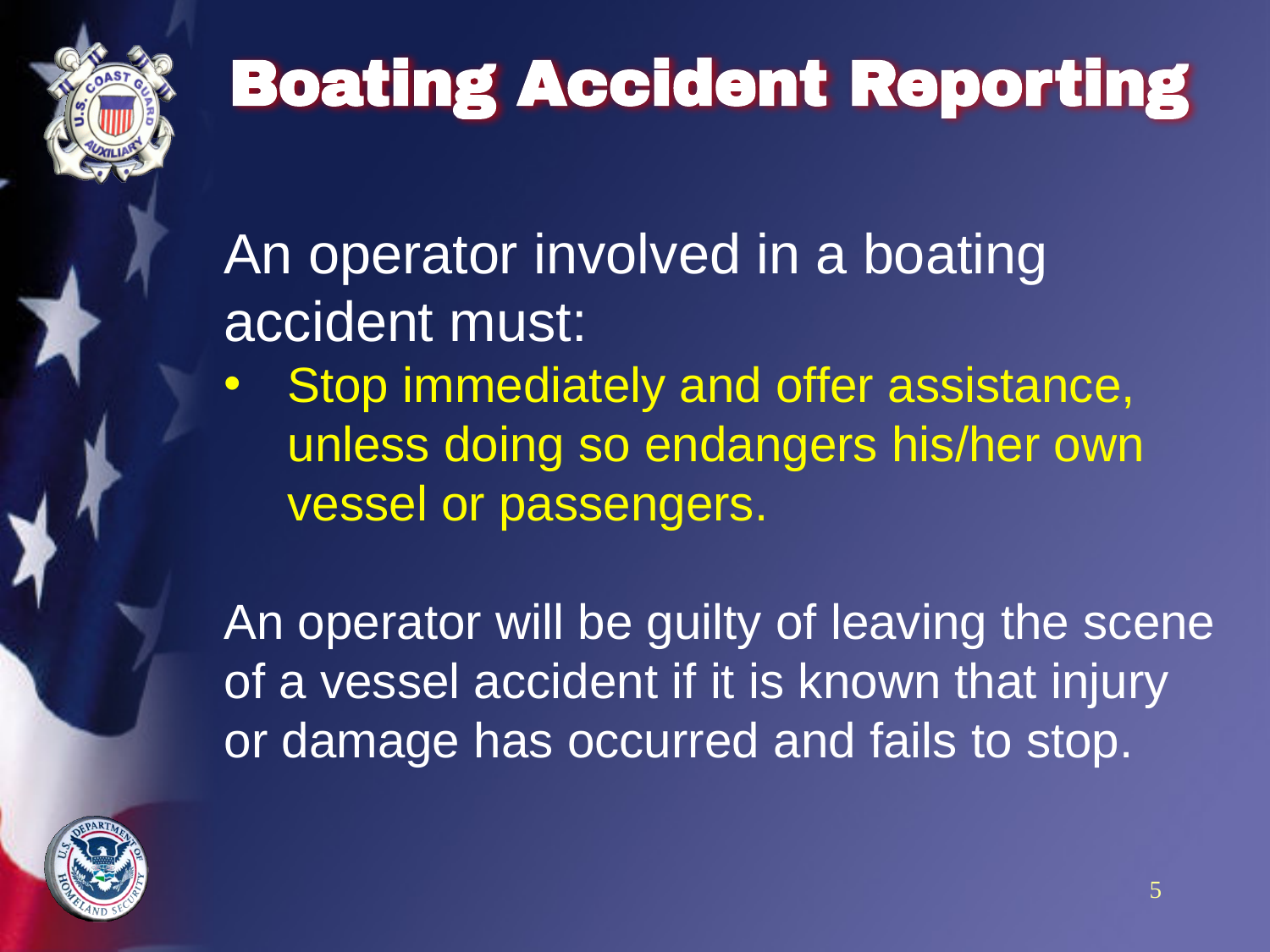

# Boating Accident Reporting
An operator involved in a boating accident must:
Stop immediately and offer assistance, unless doing so endangers his/her own vessel or passengers.

An operator will be guilty of leaving the scene of a vessel accident if it is known that injury or damage has occurred and fails to stop.

5